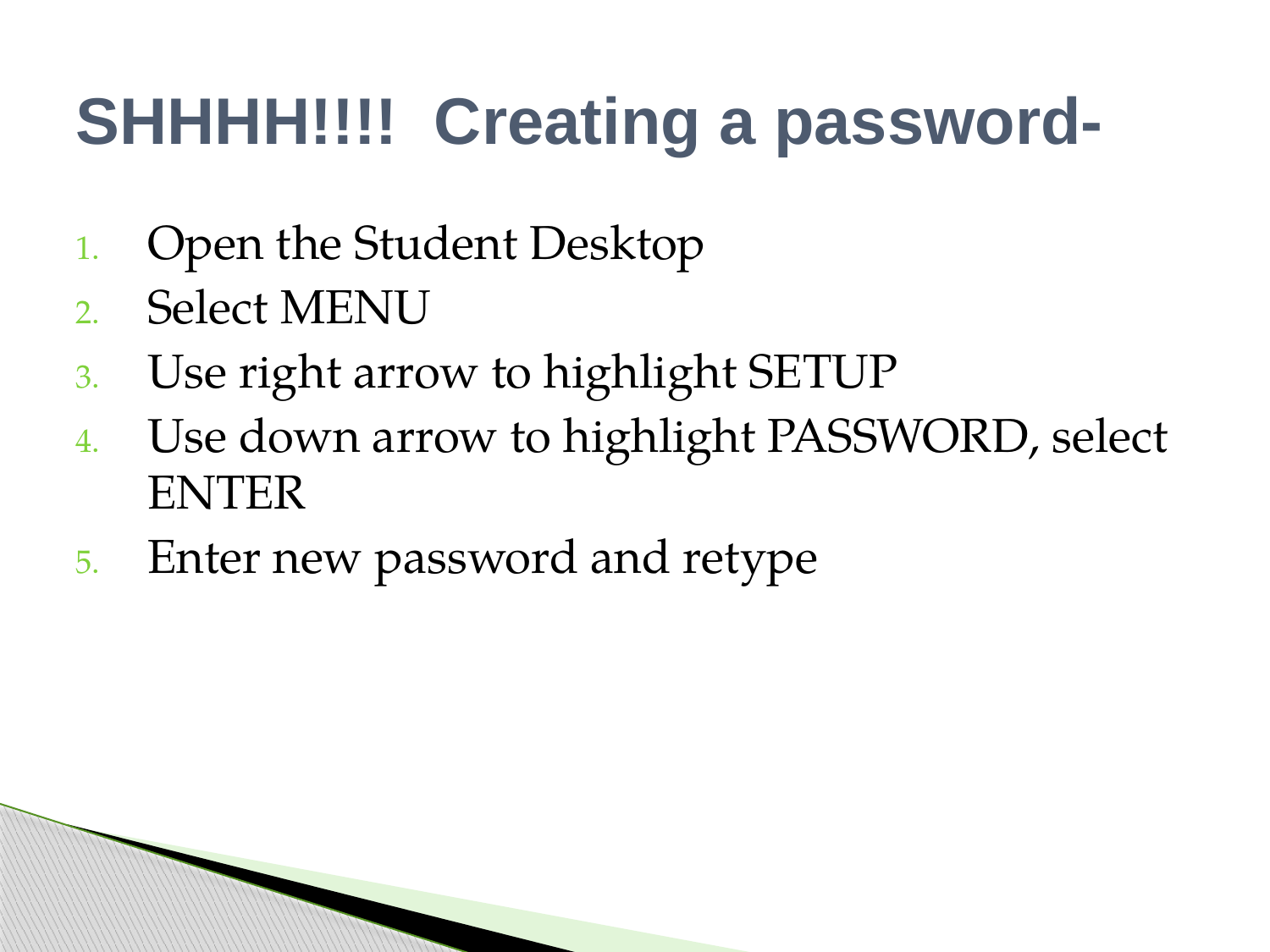

# SHHHH!!!!  Creating a password-
Open the Student Desktop
Select MENU
Use right arrow to highlight SETUP
Use down arrow to highlight PASSWORD, select ENTER
Enter new password and retype